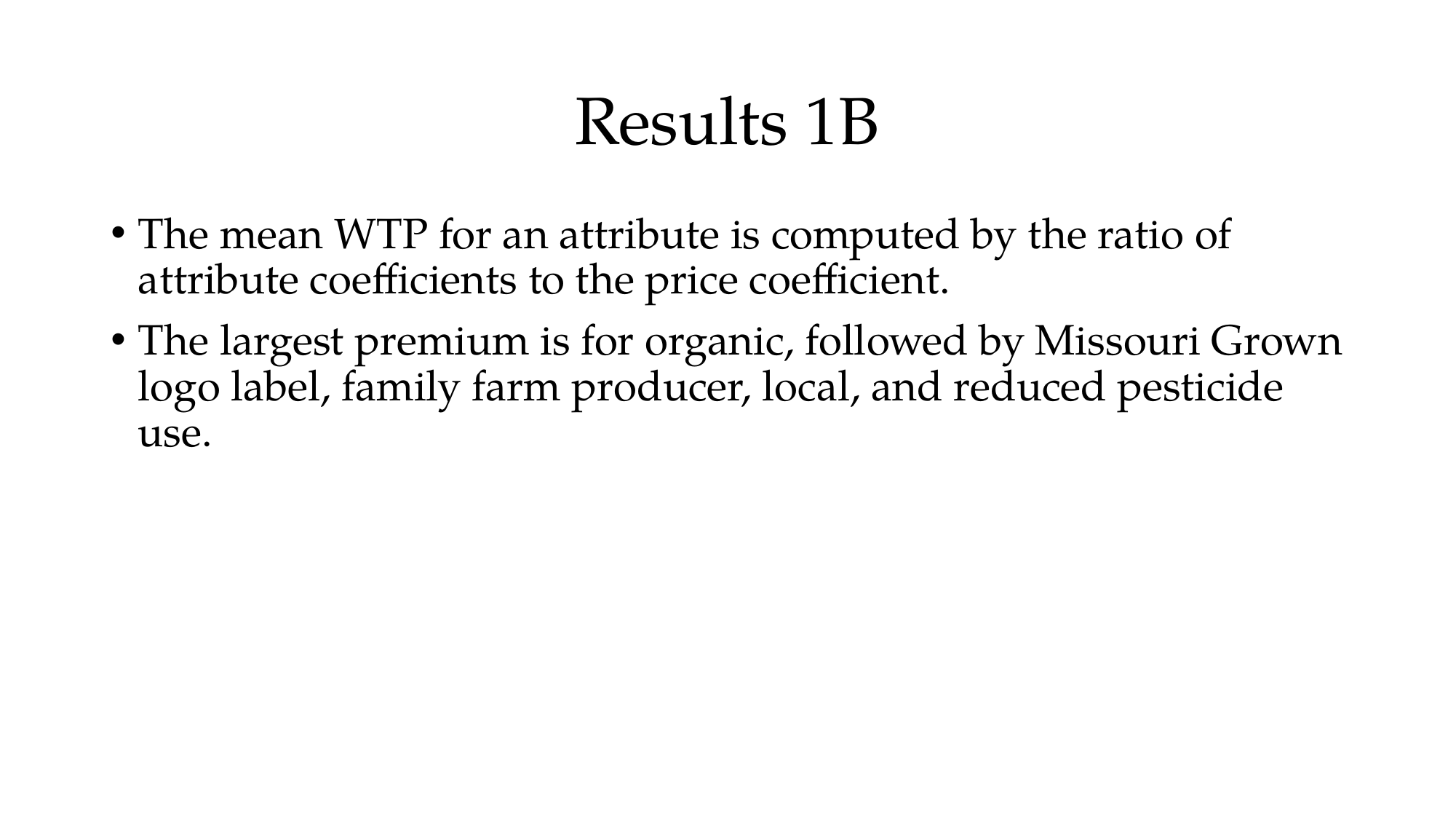

# Results 1B
The mean WTP for an attribute is computed by the ratio of attribute coefficients to the price coefficient.
The largest premium is for organic, followed by Missouri Grown logo label, family farm producer, local, and reduced pesticide use.